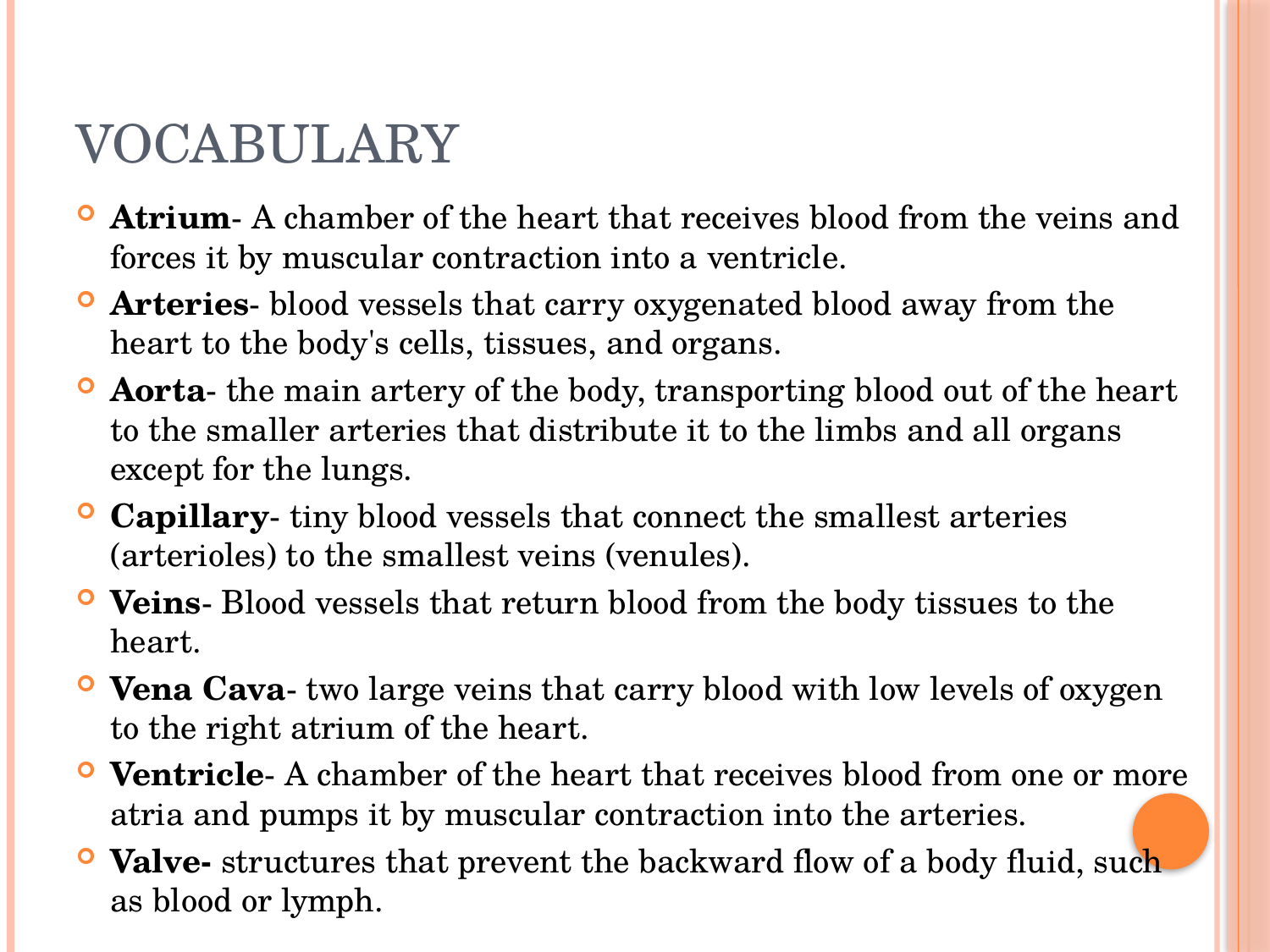

# Vocabulary
Atrium- A chamber of the heart that receives blood from the veins and forces it by muscular contraction into a ventricle.
Arteries- blood vessels that carry oxygenated blood away from the heart to the body's cells, tissues, and organs.
Aorta- the main artery of the body, transporting blood out of the heart to the smaller arteries that distribute it to the limbs and all organs except for the lungs.
Capillary- tiny blood vessels that connect the smallest arteries (arterioles) to the smallest veins (venules).
Veins- Blood vessels that return blood from the body tissues to the heart.
Vena Cava- two large veins that carry blood with low levels of oxygen to the right atrium of the heart.
Ventricle- A chamber of the heart that receives blood from one or more atria and pumps it by muscular contraction into the arteries.
Valve- structures that prevent the backward flow of a body fluid, such as blood or lymph.